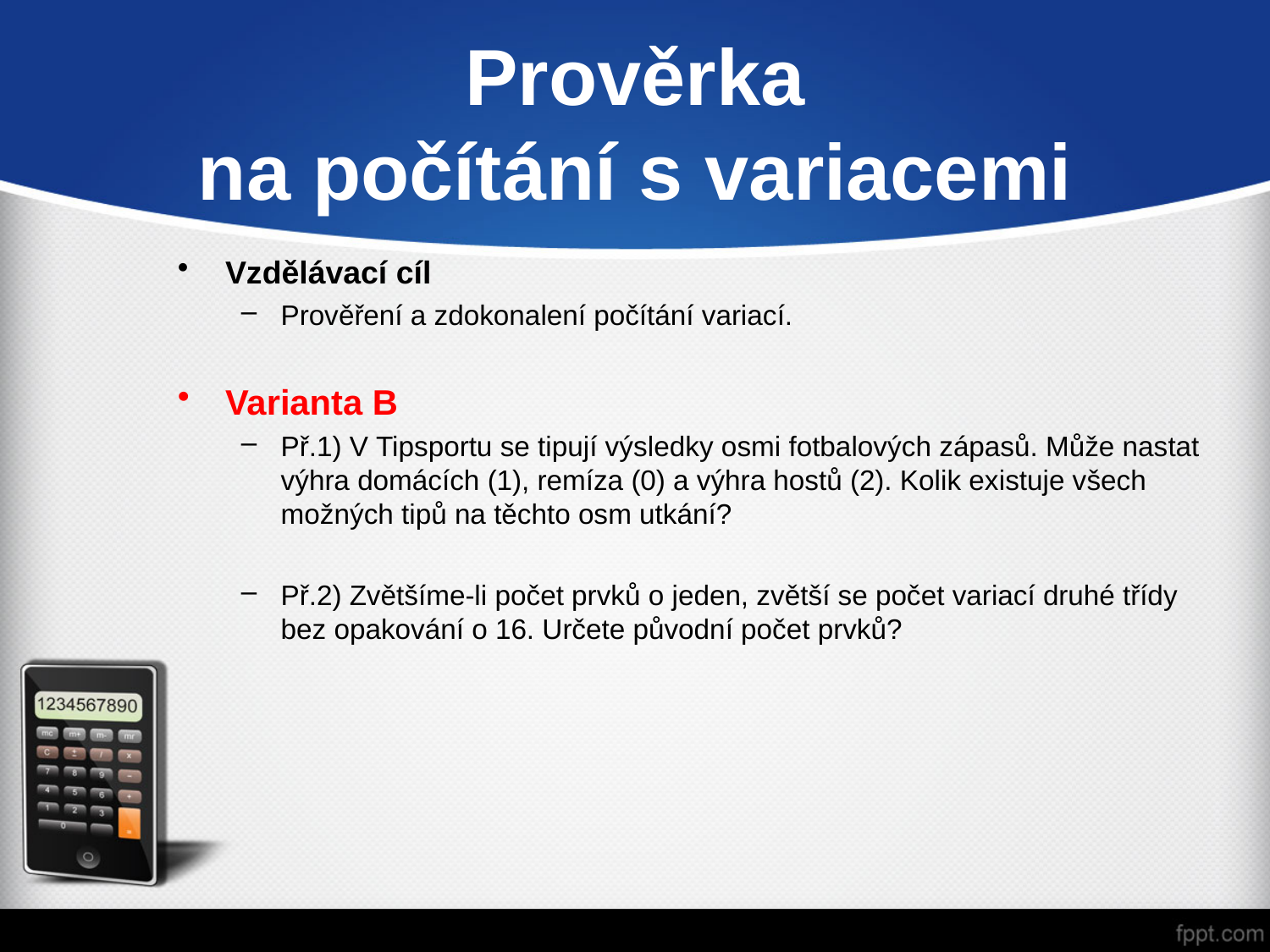

Prověrka
na počítání s variacemi
Vzdělávací cíl
Prověření a zdokonalení počítání variací.

Varianta B
Př.1) V Tipsportu se tipují výsledky osmi fotbalových zápasů. Může nastat výhra domácích (1), remíza (0) a výhra hostů (2). Kolik existuje všech možných tipů na těchto osm utkání?

Př.2) Zvětšíme-li počet prvků o jeden, zvětší se počet variací druhé třídy bez opakování o 16. Určete původní počet prvků?